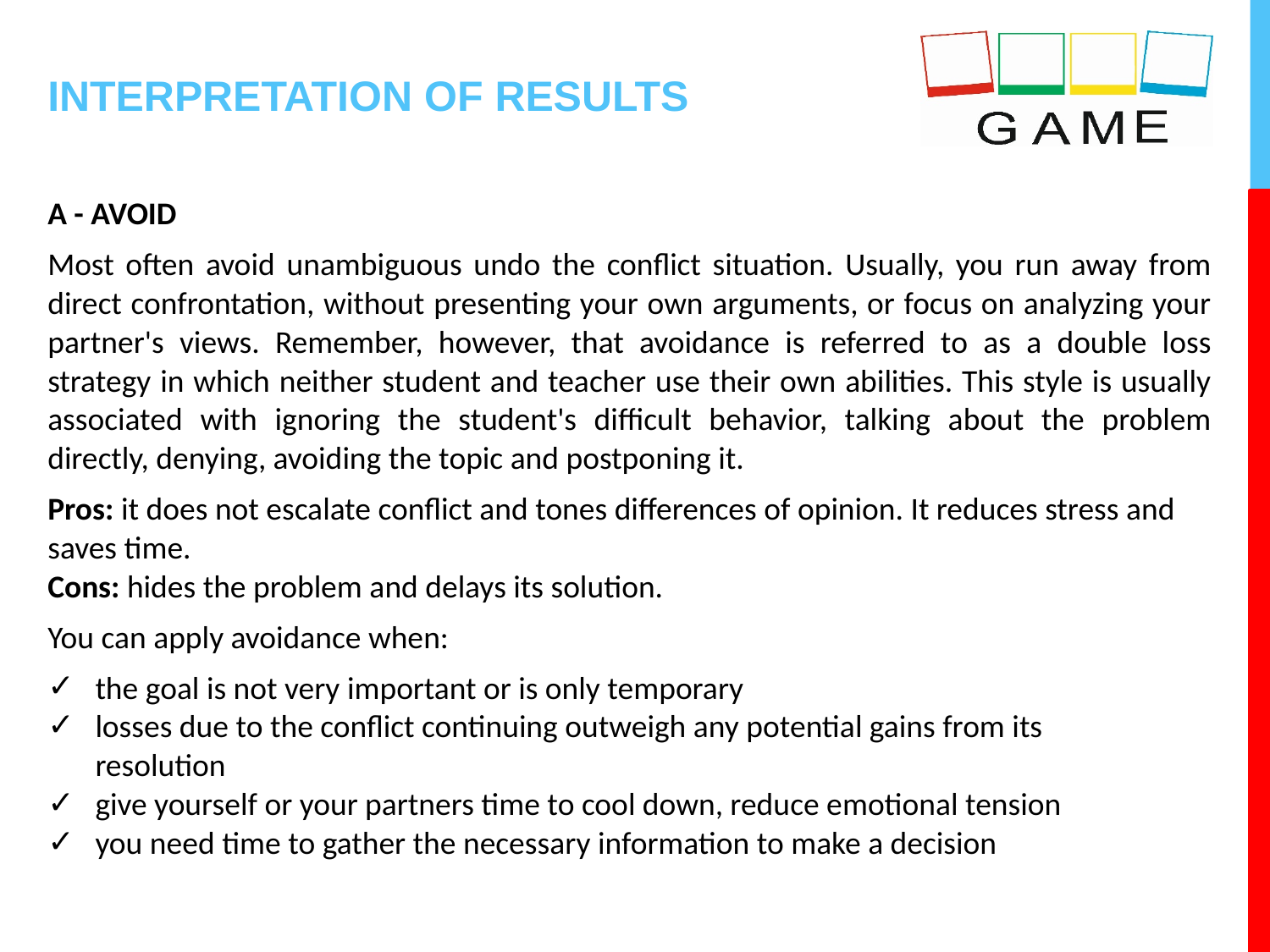

# INTERPRETATION OF RESULTS
A - AVOID
Most often avoid unambiguous undo the conflict situation. Usually, you run away from direct confrontation, without presenting your own arguments, or focus on analyzing your partner's views. Remember, however, that avoidance is referred to as a double loss strategy in which neither student and teacher use their own abilities. This style is usually associated with ignoring the student's difficult behavior, talking about the problem directly, denying, avoiding the topic and postponing it.
Pros: it does not escalate conflict and tones differences of opinion. It reduces stress and saves time.
Cons: hides the problem and delays its solution.
You can apply avoidance when:
the goal is not very important or is only temporary
losses due to the conflict continuing outweigh any potential gains from its  resolution
give yourself or your partners time to cool down, reduce emotional tension
you need time to gather the necessary information to make a decision